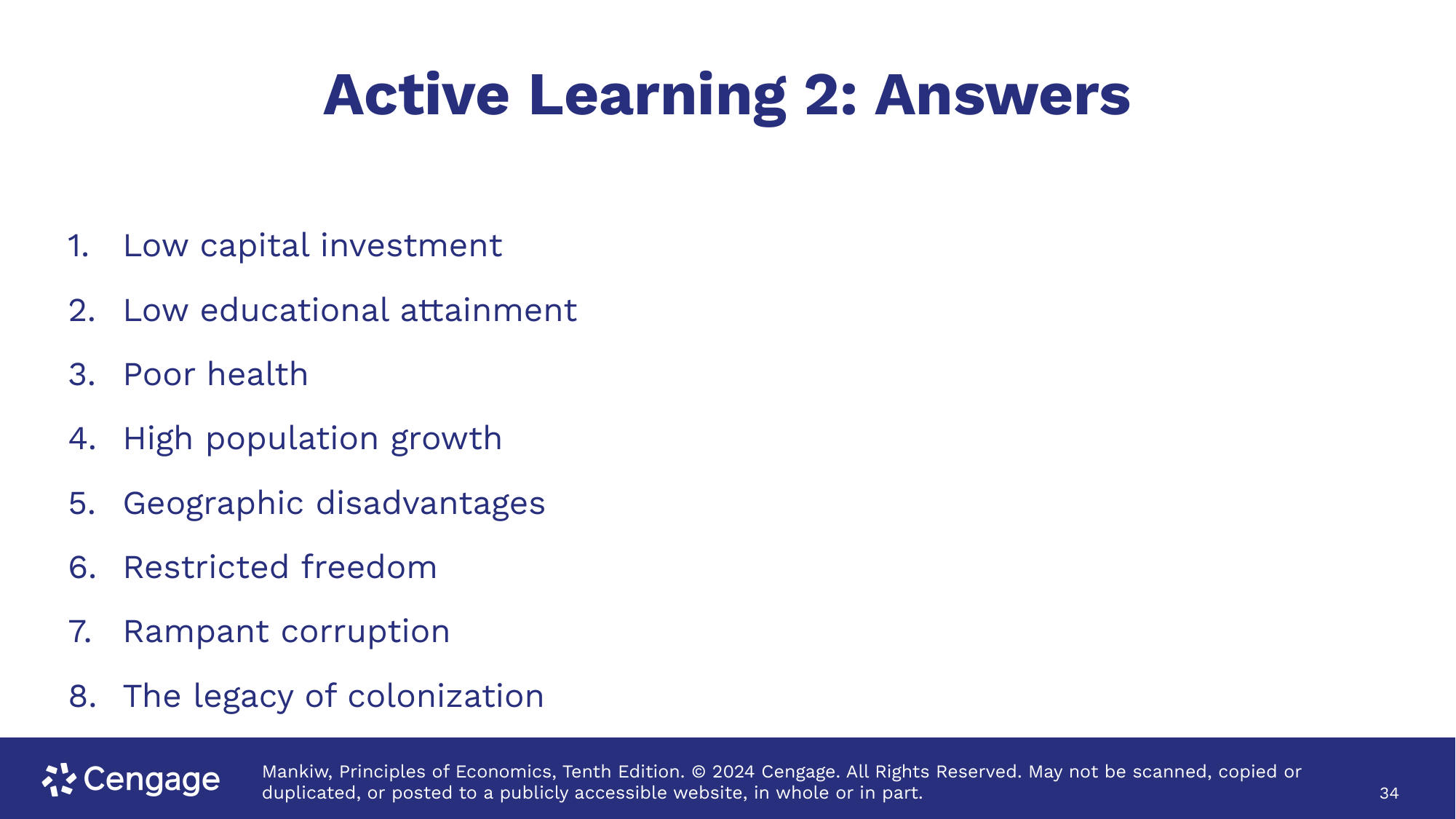

# Active Learning 2: Answers
Low capital investment
Low educational attainment
Poor health
High population growth
Geographic disadvantages
Restricted freedom
Rampant corruption
The legacy of colonization